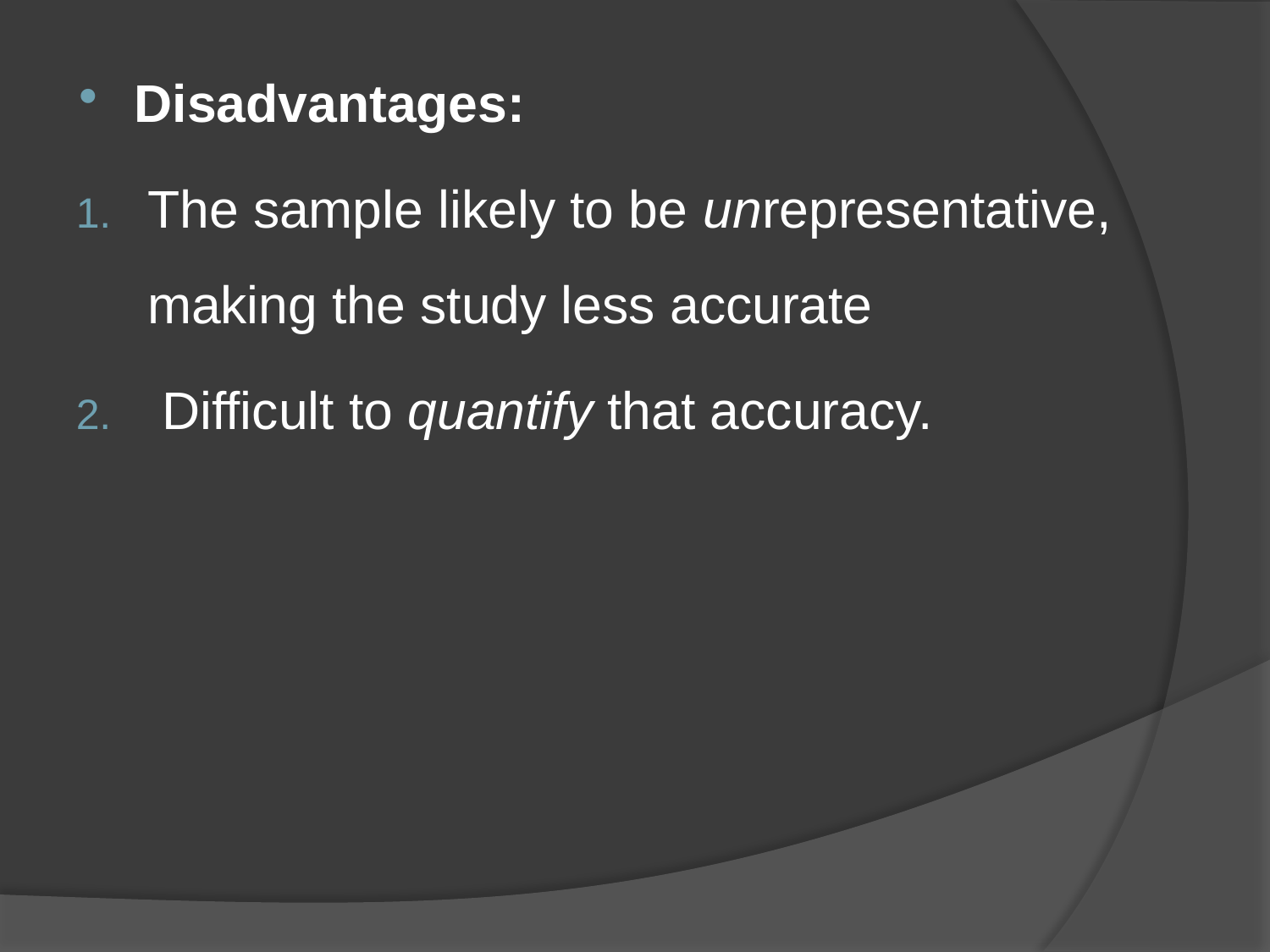

Disadvantages:
The sample likely to be unrepresentative, making the study less accurate
 Difficult to quantify that accuracy.